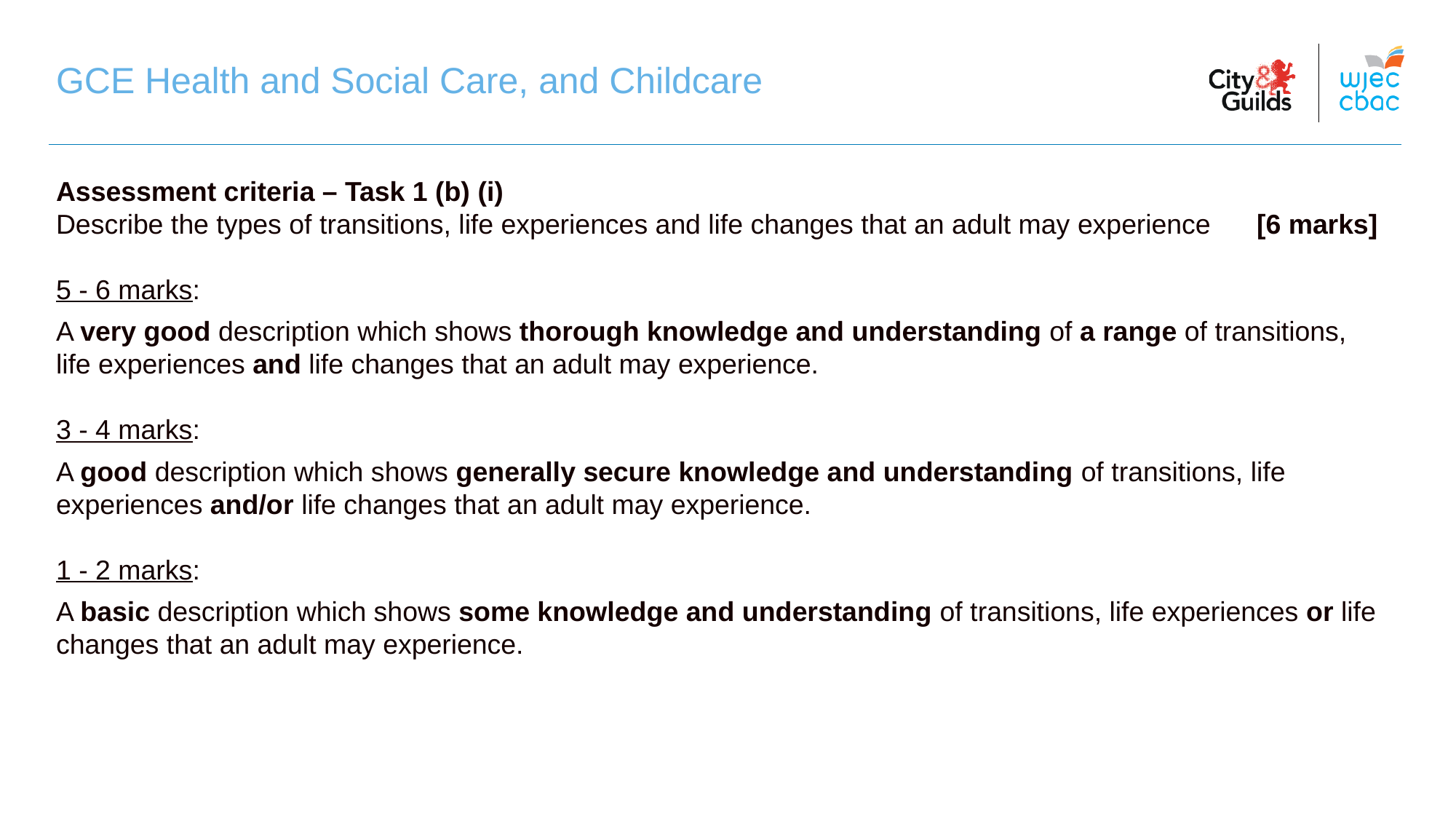

GCE Health and Social Care, and Childcare
Assessment criteria – Task 1 (b) (i)
Describe the types of transitions, life experiences and life changes that an adult may experience	[6 marks]

5 - 6 marks:
A very good description which shows thorough knowledge and understanding of a range of transitions, life experiences and life changes that an adult may experience.

3 - 4 marks:
A good description which shows generally secure knowledge and understanding of transitions, life experiences and/or life changes that an adult may experience.

1 - 2 marks:
A basic description which shows some knowledge and understanding of transitions, life experiences or life changes that an adult may experience.